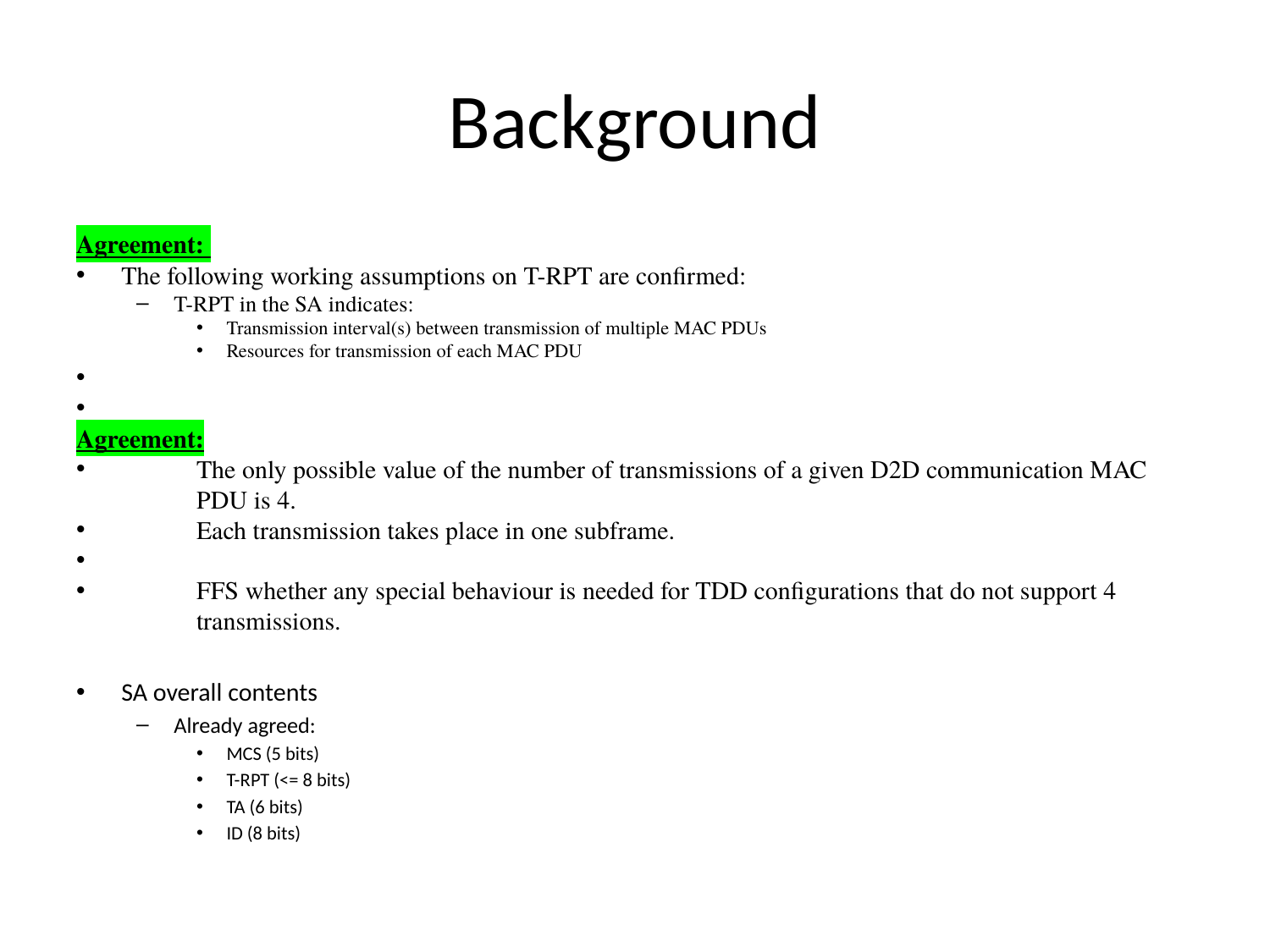

# Background
Agreement:
The following working assumptions on T-RPT are confirmed:
T-RPT in the SA indicates:
Transmission interval(s) between transmission of multiple MAC PDUs
Resources for transmission of each MAC PDU

Agreement:
The only possible value of the number of transmissions of a given D2D communication MAC PDU is 4.
Each transmission takes place in one subframe.

FFS whether any special behaviour is needed for TDD configurations that do not support 4 transmissions.

SA overall contents
Already agreed:
MCS (5 bits)
T-RPT (<= 8 bits)
TA (6 bits)
ID (8 bits)